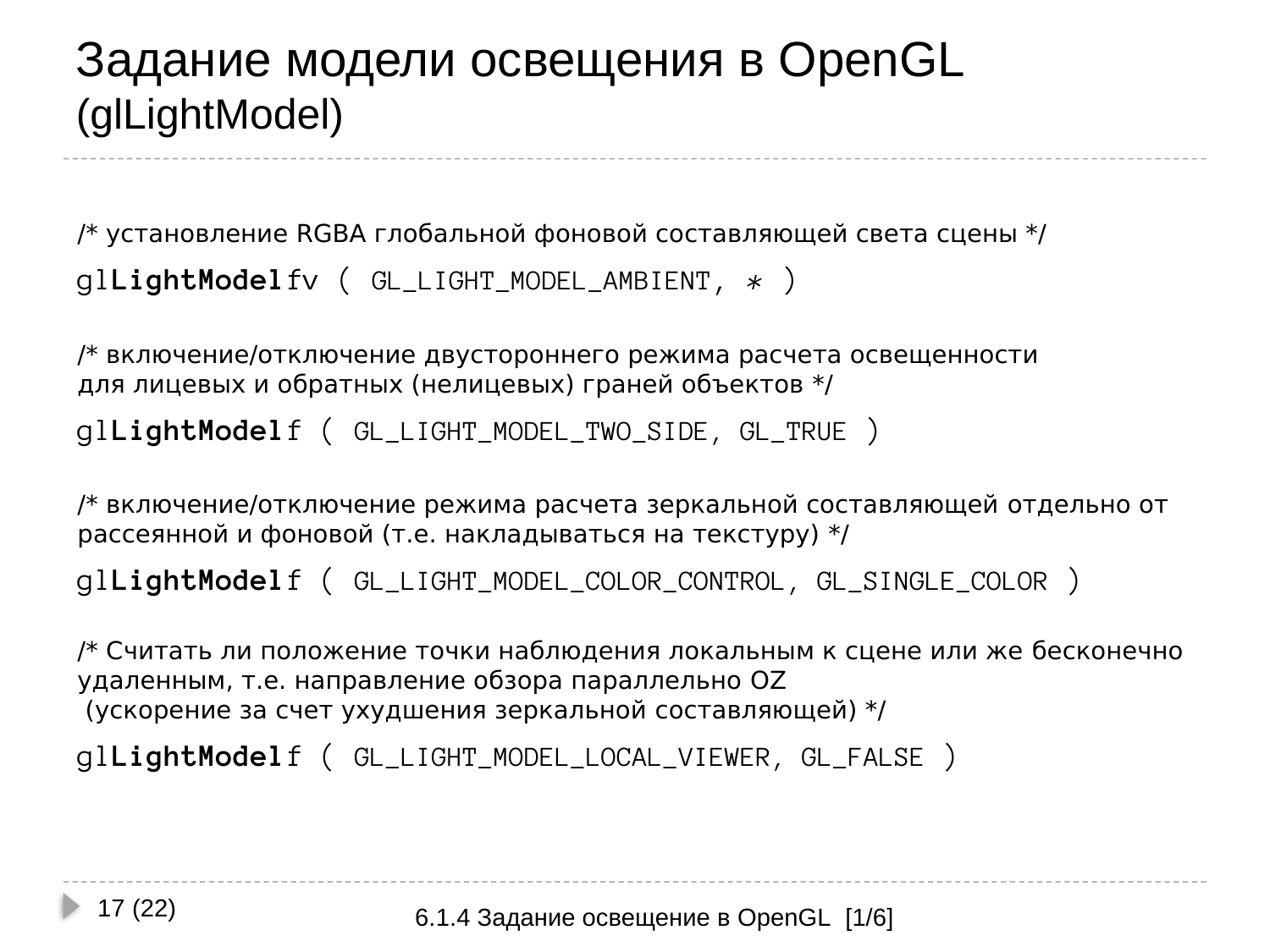

# Задание модели освещения в OpenGL (glLightModel)
/* установление RGBA глобальной фоновой составляющей света сцены */
glLightModelfv ( GL_LIGHT_MODEL_AMBIENT, * )

/* включение/отключение двустороннего режима расчета освещенности
для лицевых и обратных (нелицевых) граней объектов */
glLightModelf ( GL_LIGHT_MODEL_TWO_SIDE, GL_TRUE )

/* включение/отключение режима расчета зеркальной составляющей отдельно от рассеянной и фоновой (т.е. накладываться на текстуру) */
glLightModelf ( GL_LIGHT_MODEL_COLOR_CONTROL, GL_SINGLE_COLOR )

/* Считать ли положение точки наблюдения локальным к сцене или же бесконечно удаленным, т.е. направление обзора параллельно OZ
 (ускорение за счет ухудшения зеркальной составляющей) */
glLightModelf ( GL_LIGHT_MODEL_LOCAL_VIEWER, GL_FALSE )
17 (22)
6.1.4 Задание освещение в OpenGL  [1/6]